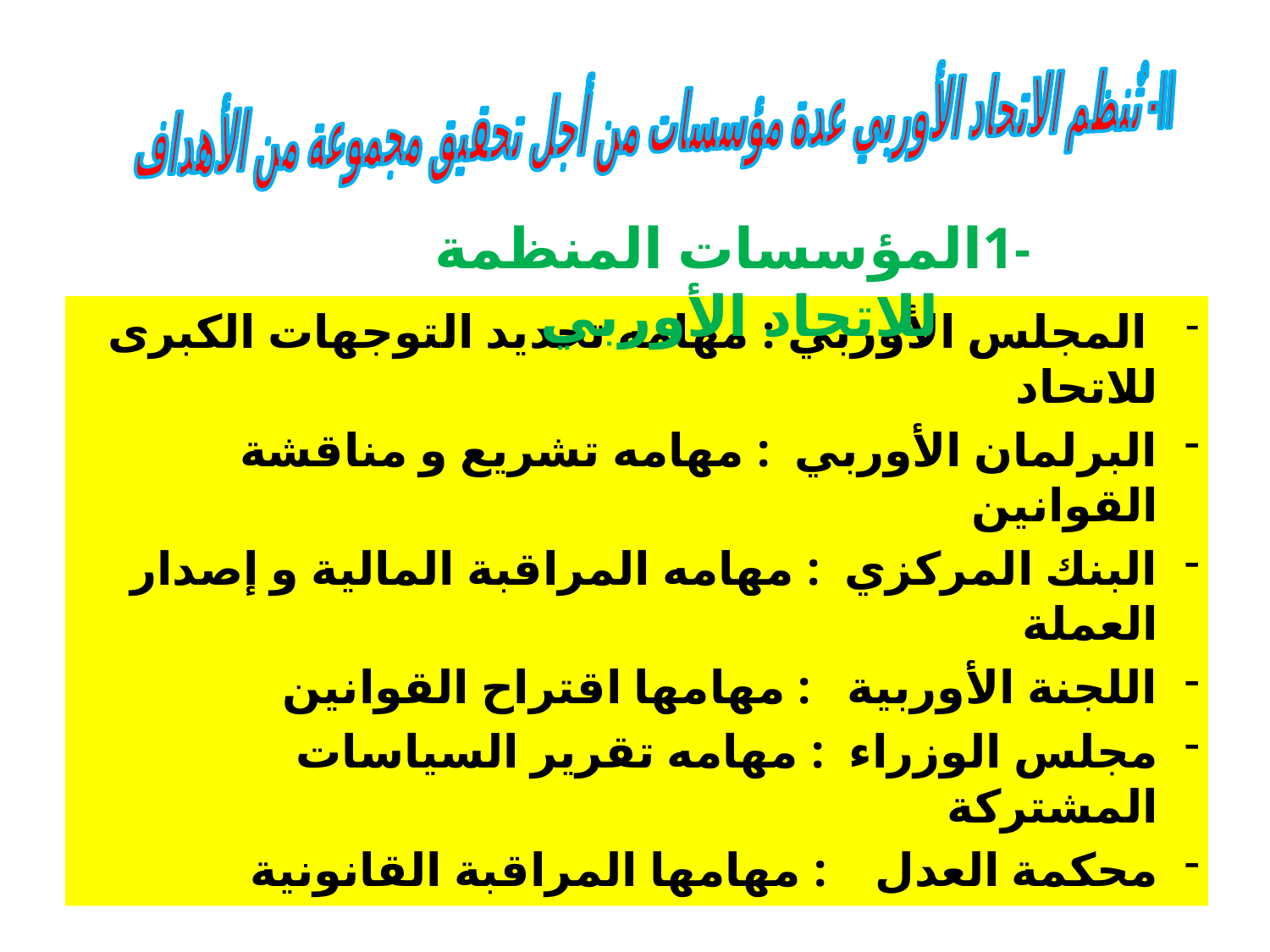

II- تٌنظم الاتحاد الأوربي عدة مؤسسات من أجل تحقيق مجموعة من الأهداف
 -1المؤسسات المنظمة للاتحاد الأوربي
 المجلس الأوربي : مهامه تحديد التوجهات الكبرى للاتحاد
البرلمان الأوربي  : مهامه تشريع و مناقشة القوانين
البنك المركزي  : مهامه المراقبة المالية و إصدار العملة
اللجنة الأوربية   : مهامها اقتراح القوانين
مجلس الوزراء  : مهامه تقرير السياسات المشتركة
محكمة العدل    : مهامها المراقبة القانونية